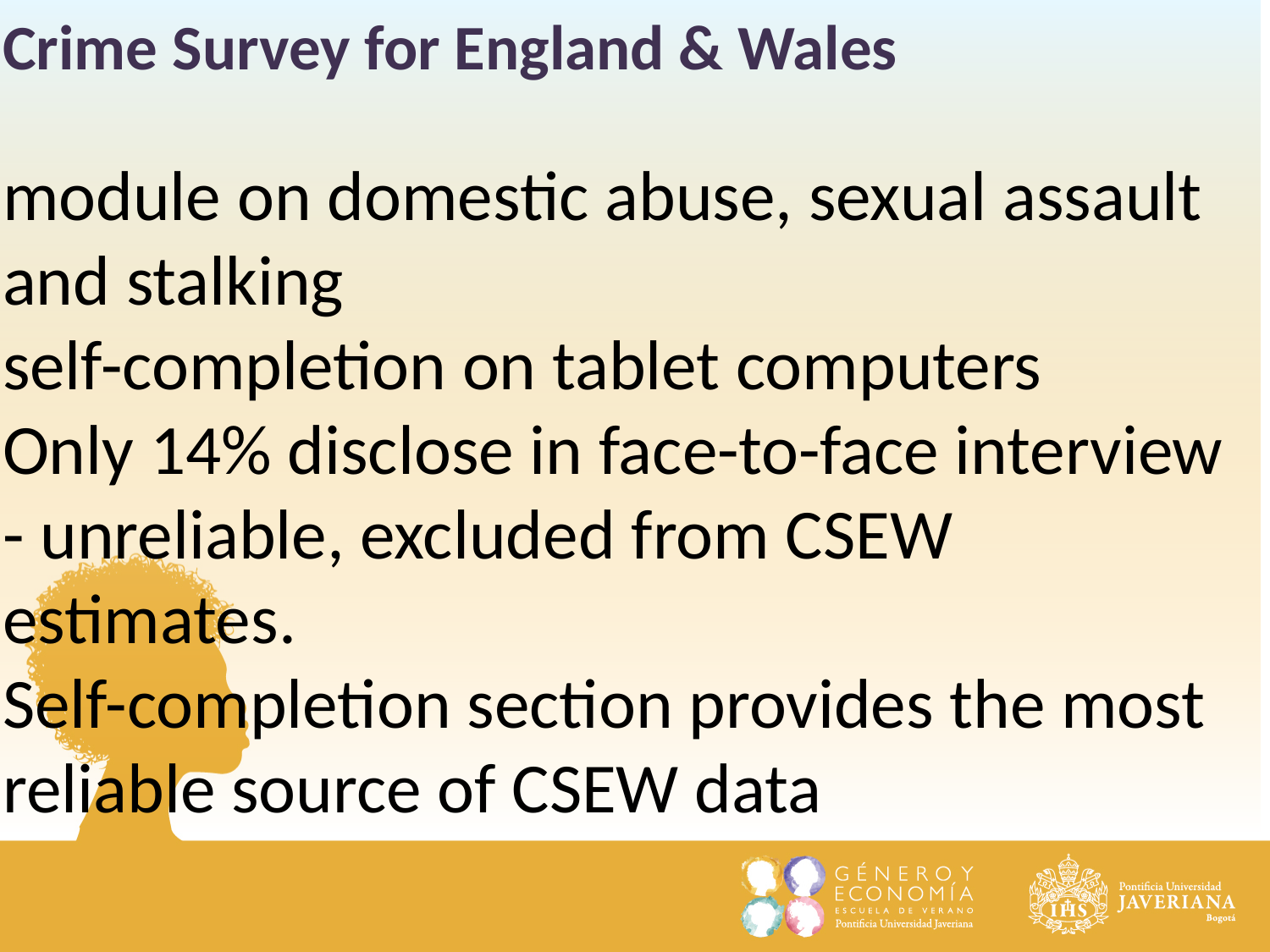

Crime Survey for England & Wales
module on domestic abuse, sexual assault and stalking
self-completion on tablet computers
Only 14% disclose in face-to-face interview  - unreliable, excluded from CSEW estimates.
Self-completion section provides the most reliable source of CSEW data